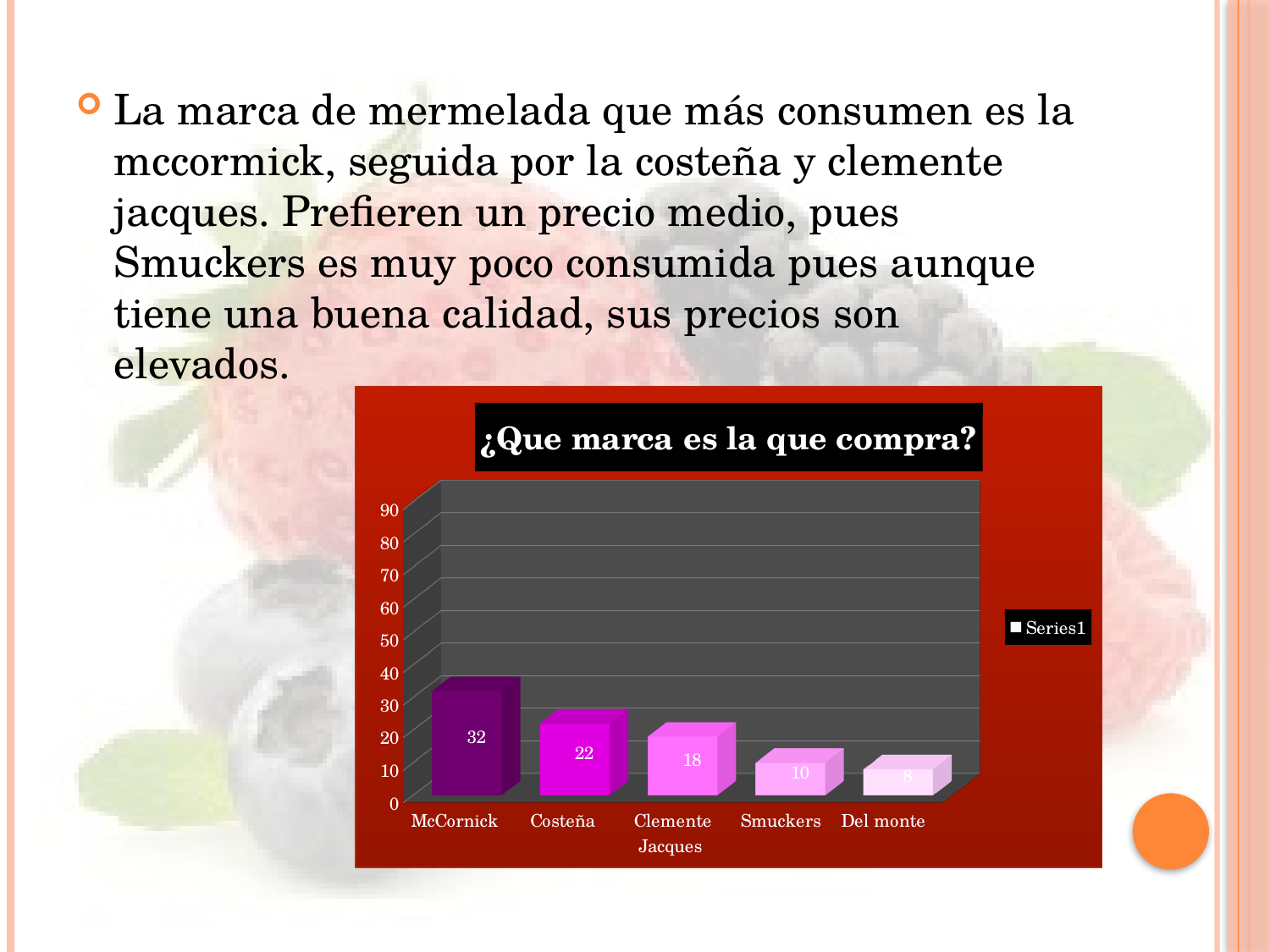

#
La marca de mermelada que más consumen es la mccormick, seguida por la costeña y clemente jacques. Prefieren un precio medio, pues Smuckers es muy poco consumida pues aunque tiene una buena calidad, sus precios son elevados.

[unsupported chart]